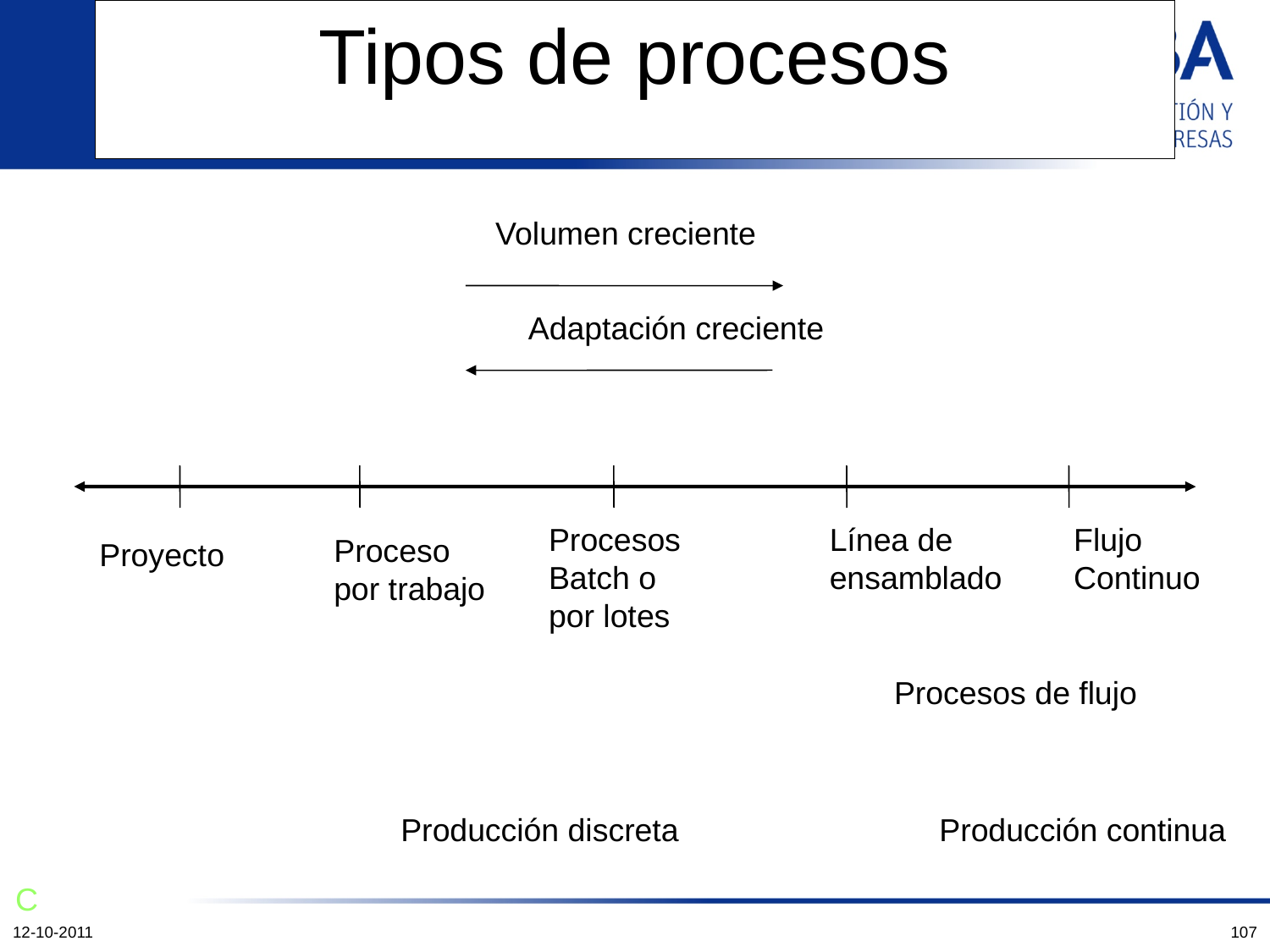

# Tipos de procesos
Volumen creciente

Adaptación creciente

Procesos
Batch o
por lotes
Línea de
ensamblado
Flujo
Continuo
Proceso
por trabajo
Proyecto
Procesos de flujo
Producción discreta
Producción continua
C

12-10-2011
107